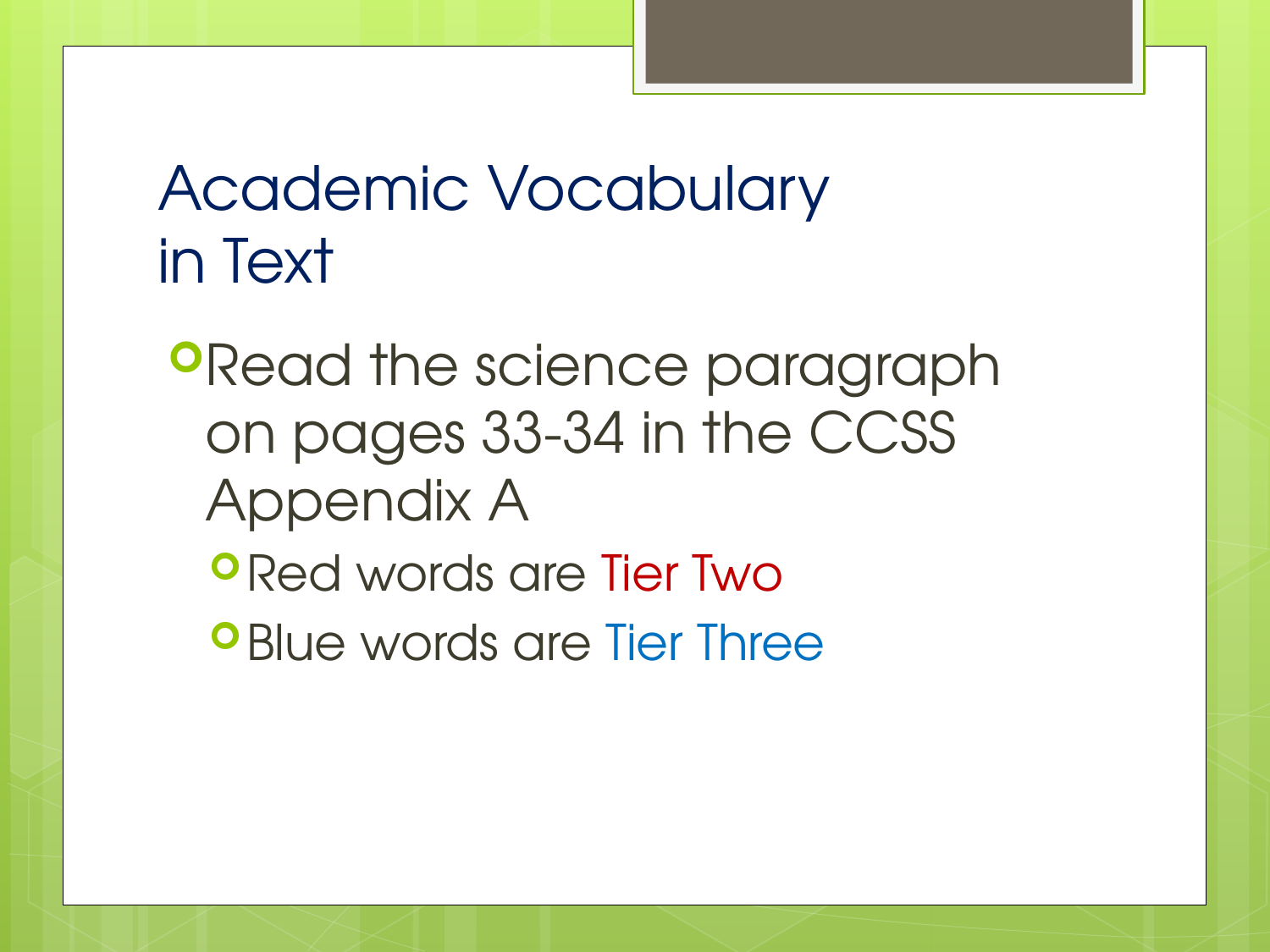

# Academic Vocabulary in Text
Read the science paragraph on pages 33-34 in the CCSS Appendix A
Red words are Tier Two
Blue words are Tier Three